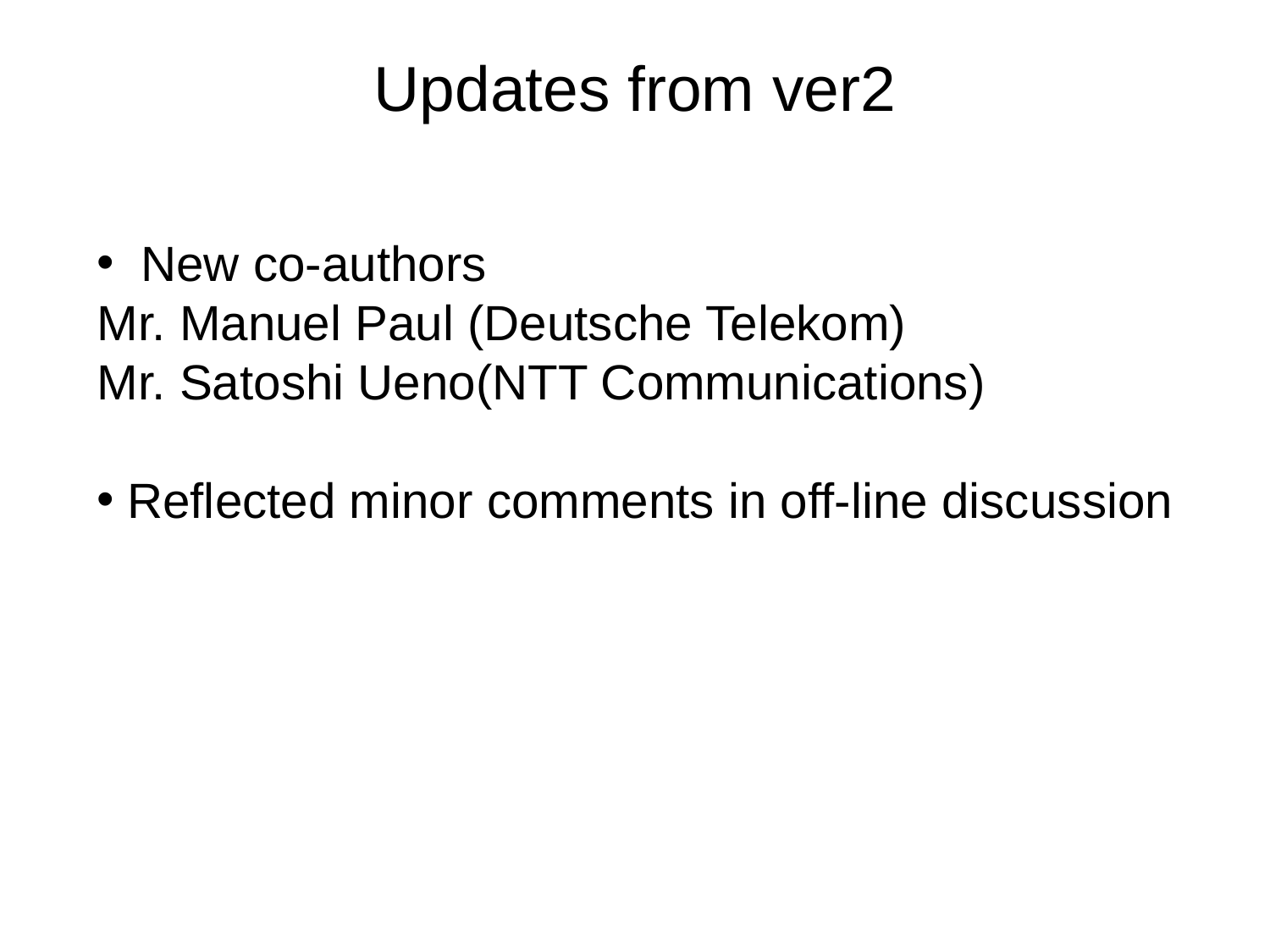

# Updates from ver2
 New co-authors
Mr. Manuel Paul (Deutsche Telekom)
Mr. Satoshi Ueno(NTT Communications)

Reflected minor comments in off-line discussion